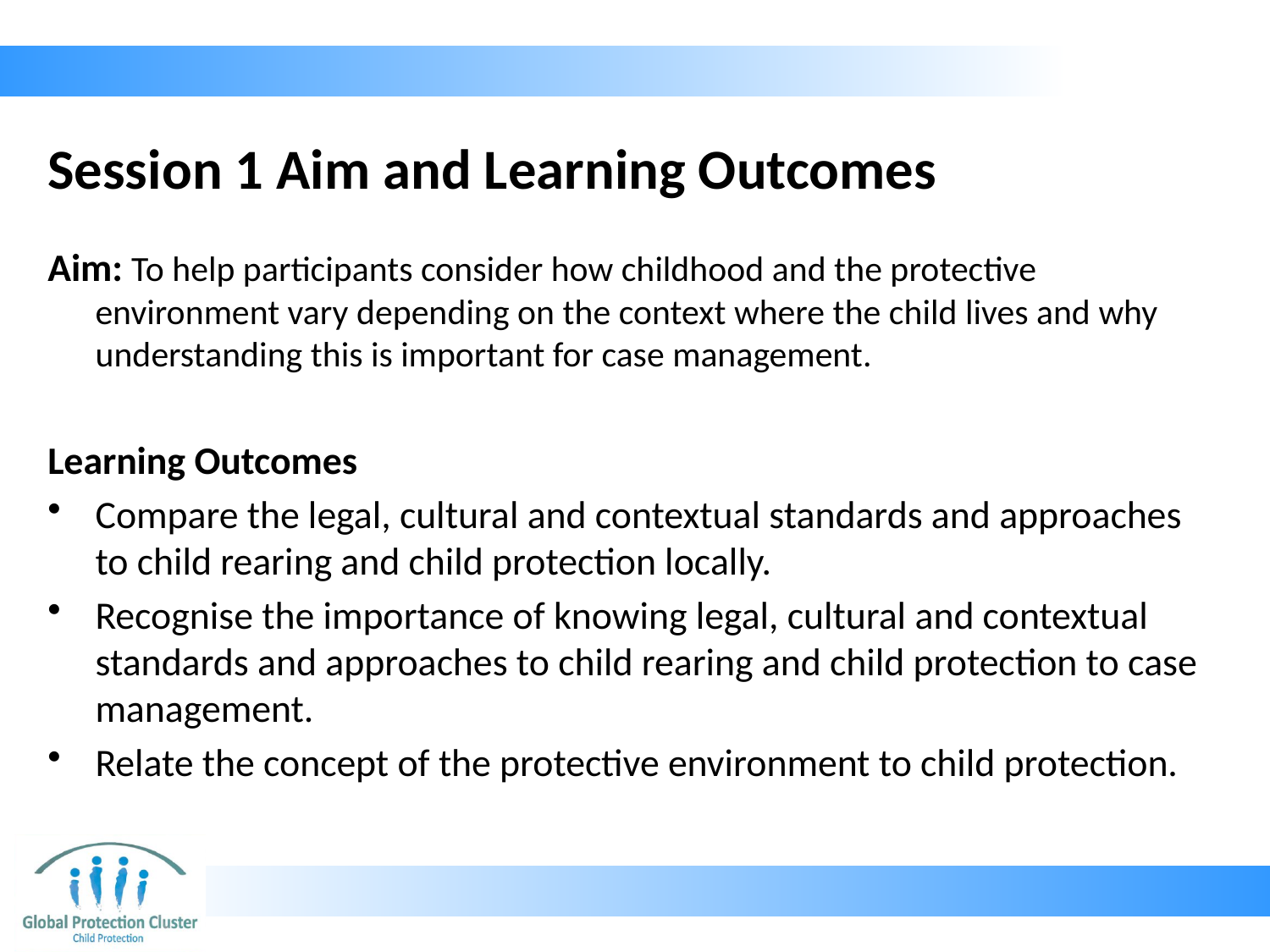

# Session 1 Aim and Learning Outcomes
Aim: To help participants consider how childhood and the protective environment vary depending on the context where the child lives and why understanding this is important for case management.

Learning Outcomes
Compare the legal, cultural and contextual standards and approaches to child rearing and child protection locally.
Recognise the importance of knowing legal, cultural and contextual standards and approaches to child rearing and child protection to case management.
Relate the concept of the protective environment to child protection.